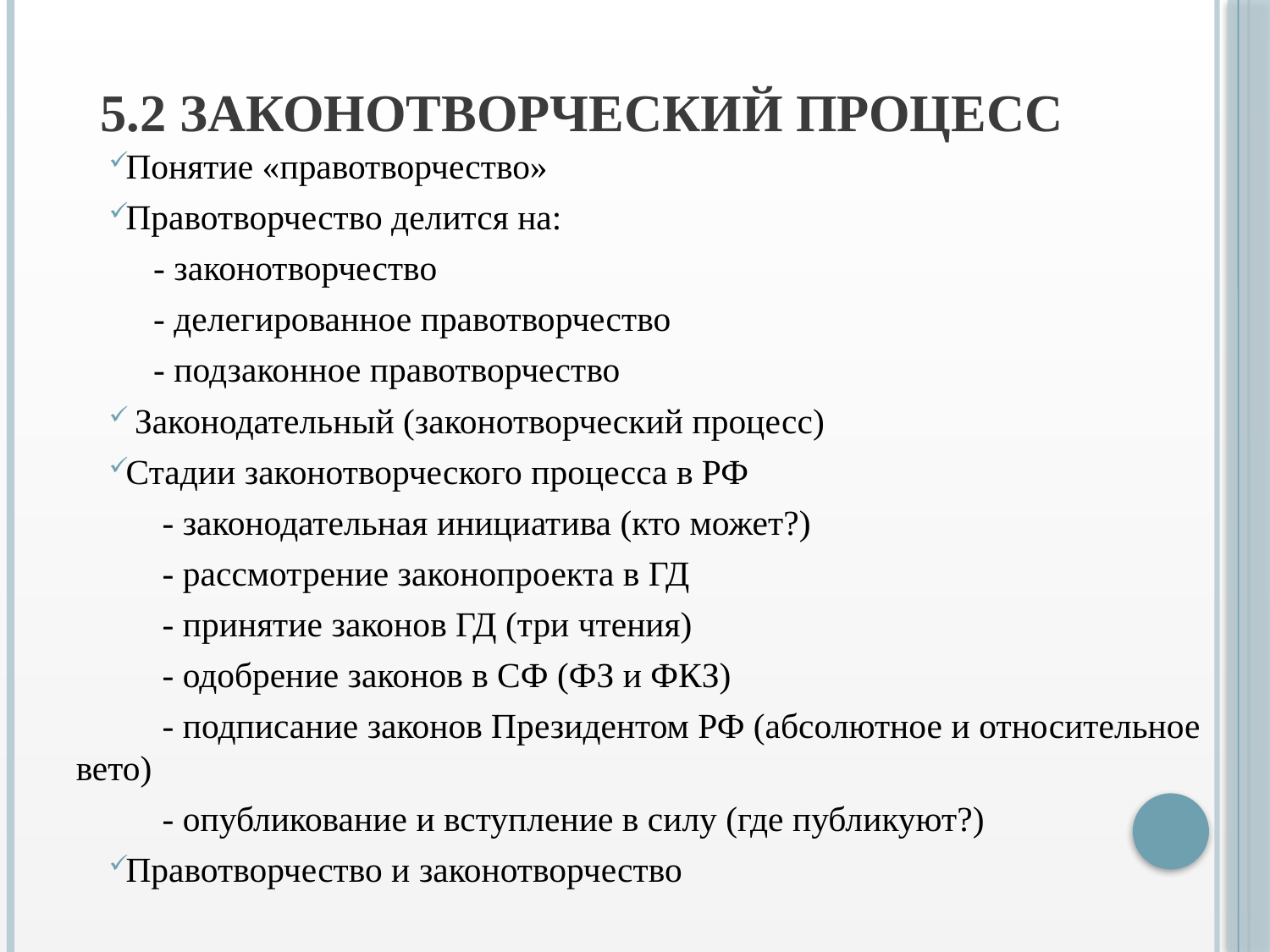

# 5.2 Законотворческий процесс
Понятие «правотворчество»
Правотворчество делится на:
     - законотворчество
     - делегированное правотворчество
     - подзаконное правотворчество
 Законодательный (законотворческий процесс)
Стадии законотворческого процесса в РФ
      - законодательная инициатива (кто может?)
      - рассмотрение законопроекта в ГД
      - принятие законов ГД (три чтения)
      - одобрение законов в СФ (ФЗ и ФКЗ)
      - подписание законов Президентом РФ (абсолютное и относительное вето)
      - опубликование и вступление в силу (где публикуют?)
Правотворчество и законотворчество